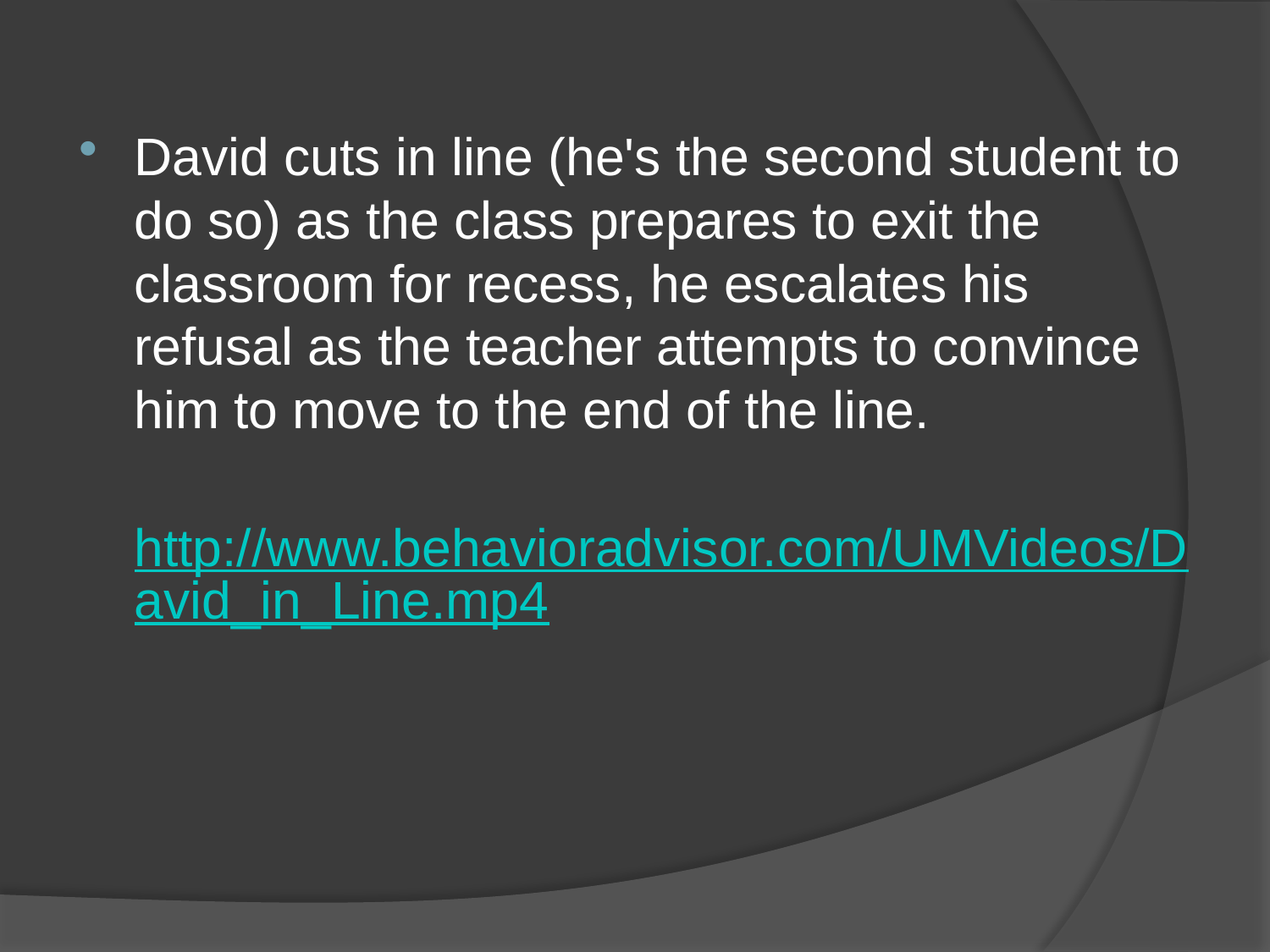

David cuts in line (he's the second student to do so) as the class prepares to exit the classroom for recess, he escalates his refusal as the teacher attempts to convince him to move to the end of the line.
http://www.behavioradvisor.com/UMVideos/David_in_Line.mp4